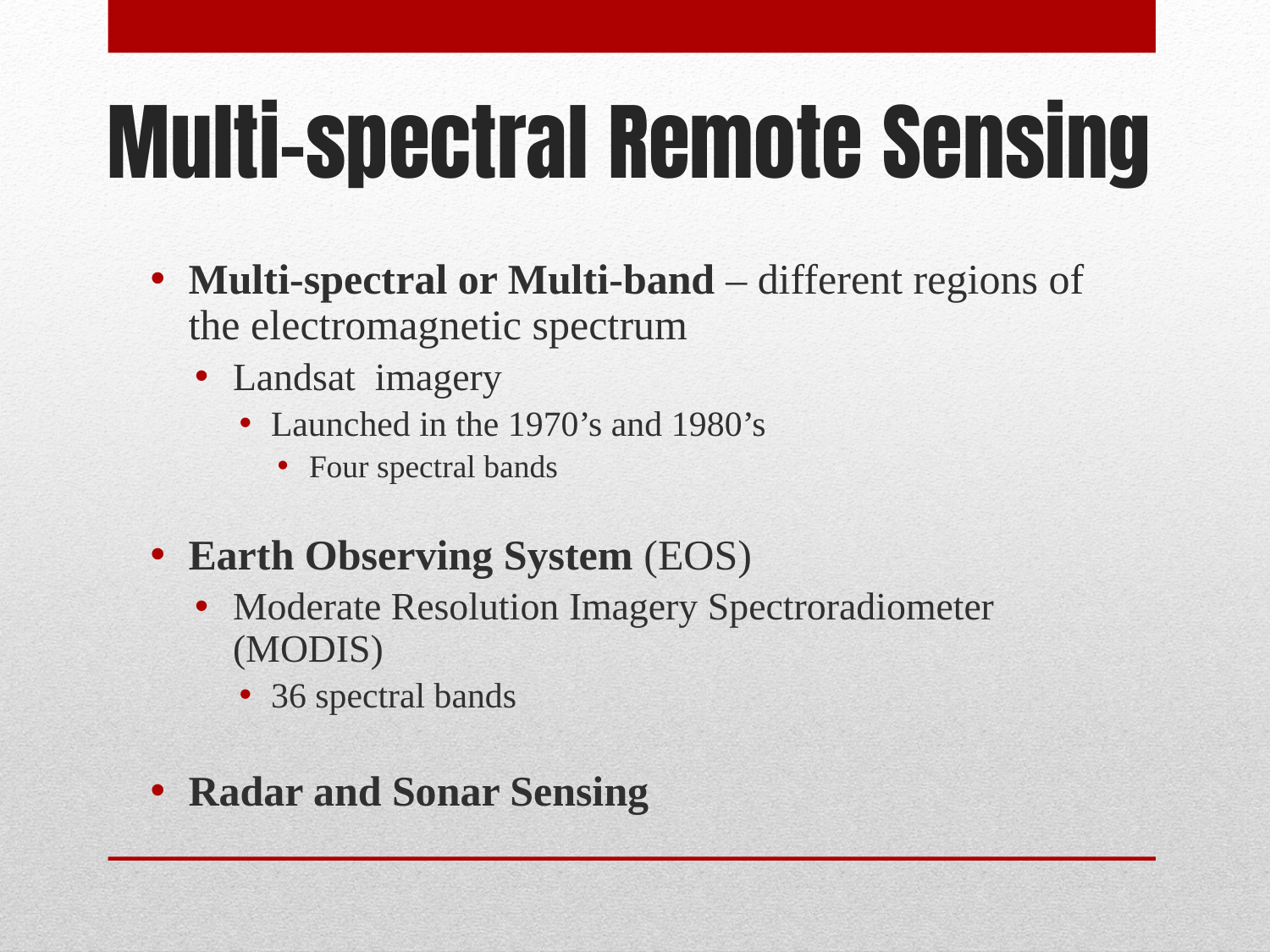

Multi-spectral Remote Sensing
Multi-spectral or Multi-band – different regions of the electromagnetic spectrum
Landsat  imagery
Launched in the 1970’s and 1980’s
Four spectral bands

Earth Observing System (EOS)
Moderate Resolution Imagery Spectroradiometer (MODIS)
36 spectral bands

Radar and Sonar Sensing